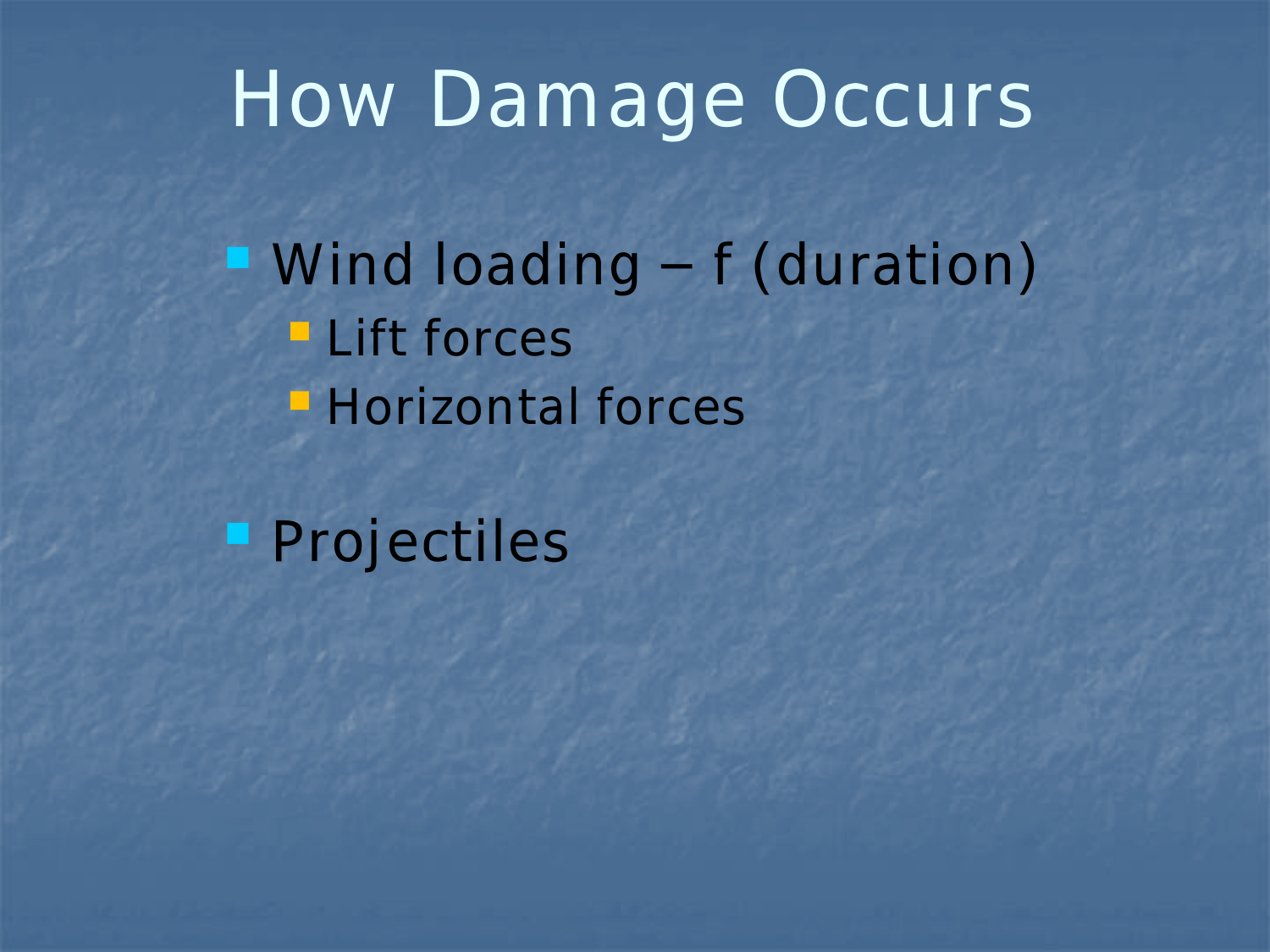

# How Damage Occurs
Wind loading – f (duration)
Lift forces
Horizontal forces
Projectiles